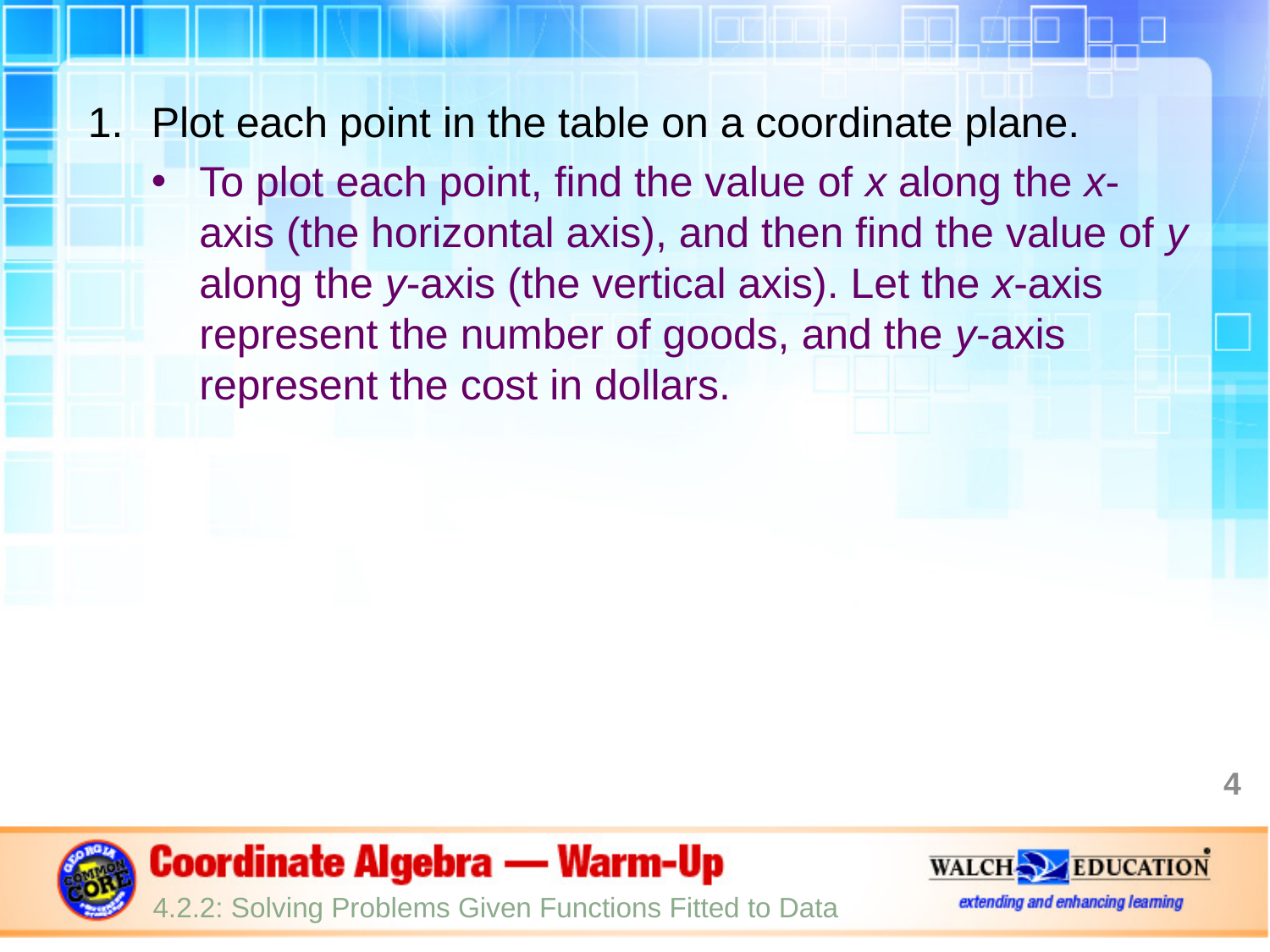

Plot each point in the table on a coordinate plane.
To plot each point, find the value of x along the x-axis (the horizontal axis), and then find the value of y along the y-axis (the vertical axis). Let the x-axis represent the number of goods, and the y-axis represent the cost in dollars.

4

4.2.2: Solving Problems Given Functions Fitted to Data